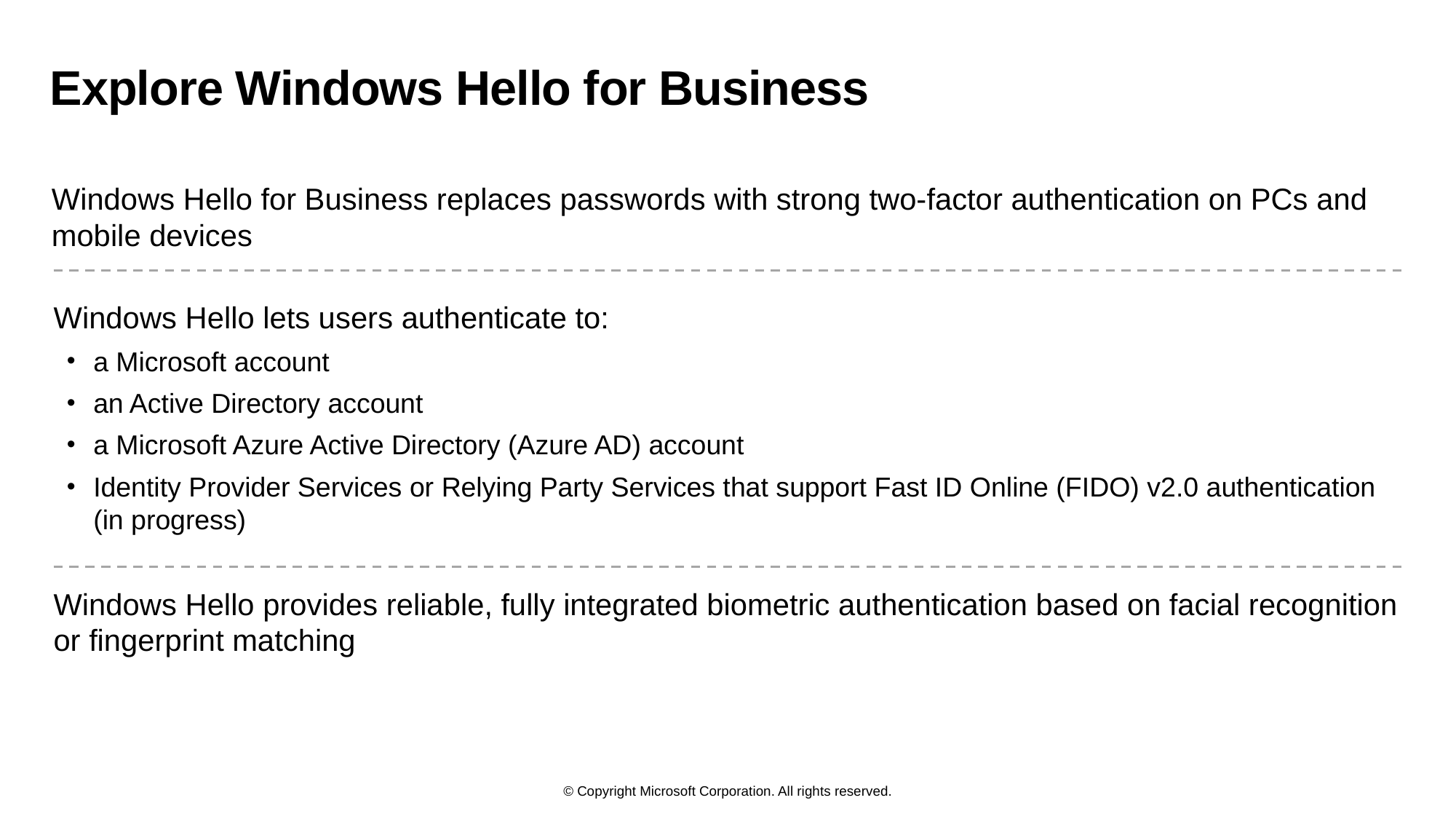

# Explore Windows Hello for Business
Windows Hello for Business replaces passwords with strong two-factor authentication on PCs and mobile devices

Windows Hello lets users authenticate to:
a Microsoft account
an Active Directory account
a Microsoft Azure Active Directory (Azure AD) account
Identity Provider Services or Relying Party Services that support Fast ID Online (FIDO) v2.0 authentication (in progress)
Windows Hello provides reliable, fully integrated biometric authentication based on facial recognition or fingerprint matching